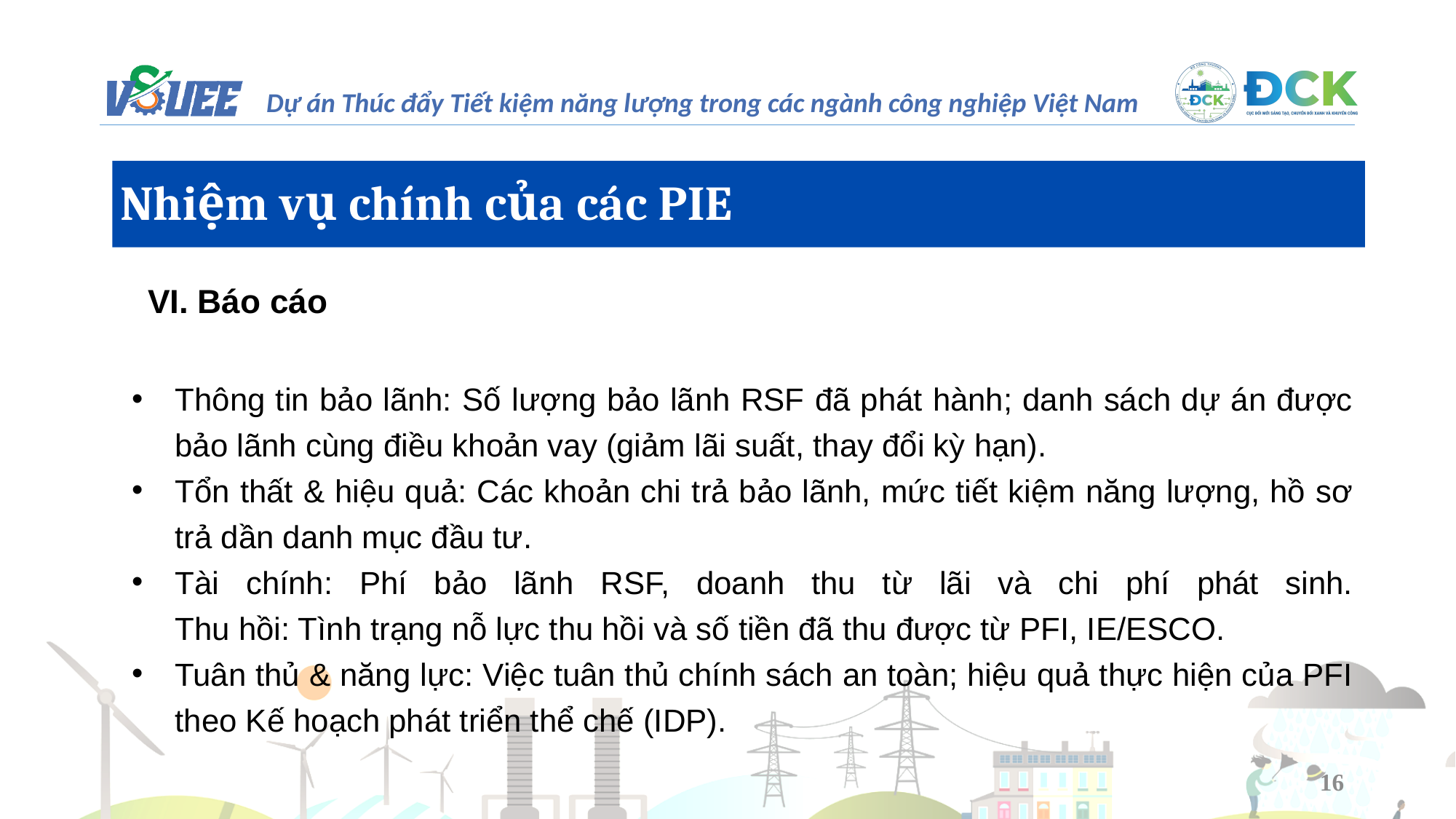

Nhiệm vụ chính của các PIE
VI. Báo cáo

Thông tin bảo lãnh: Số lượng bảo lãnh RSF đã phát hành; danh sách dự án được bảo lãnh cùng điều khoản vay (giảm lãi suất, thay đổi kỳ hạn).
Tổn thất & hiệu quả: Các khoản chi trả bảo lãnh, mức tiết kiệm năng lượng, hồ sơ trả dần danh mục đầu tư.
Tài chính: Phí bảo lãnh RSF, doanh thu từ lãi và chi phí phát sinh.
Thu hồi: Tình trạng nỗ lực thu hồi và số tiền đã thu được từ PFI, IE/ESCO.
Tuân thủ & năng lực: Việc tuân thủ chính sách an toàn; hiệu quả thực hiện của PFI theo Kế hoạch phát triển thể chế (IDP).

16